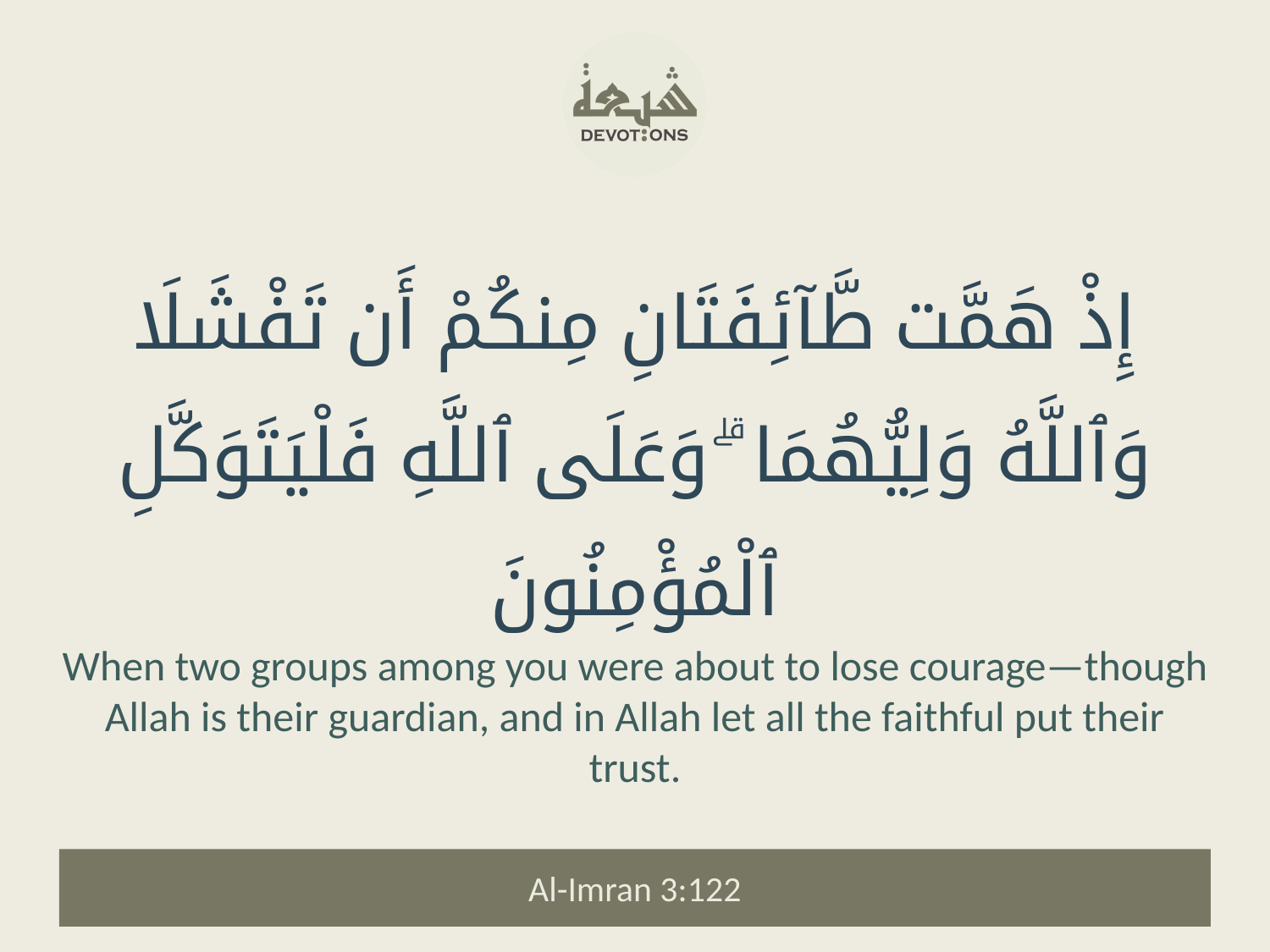

إِذْ هَمَّت طَّآئِفَتَانِ مِنكُمْ أَن تَفْشَلَا وَٱللَّهُ وَلِيُّهُمَا ۗ وَعَلَى ٱللَّهِ فَلْيَتَوَكَّلِ ٱلْمُؤْمِنُونَ
When two groups among you were about to lose courage—though Allah is their guardian, and in Allah let all the faithful put their trust.
Al-Imran 3:122